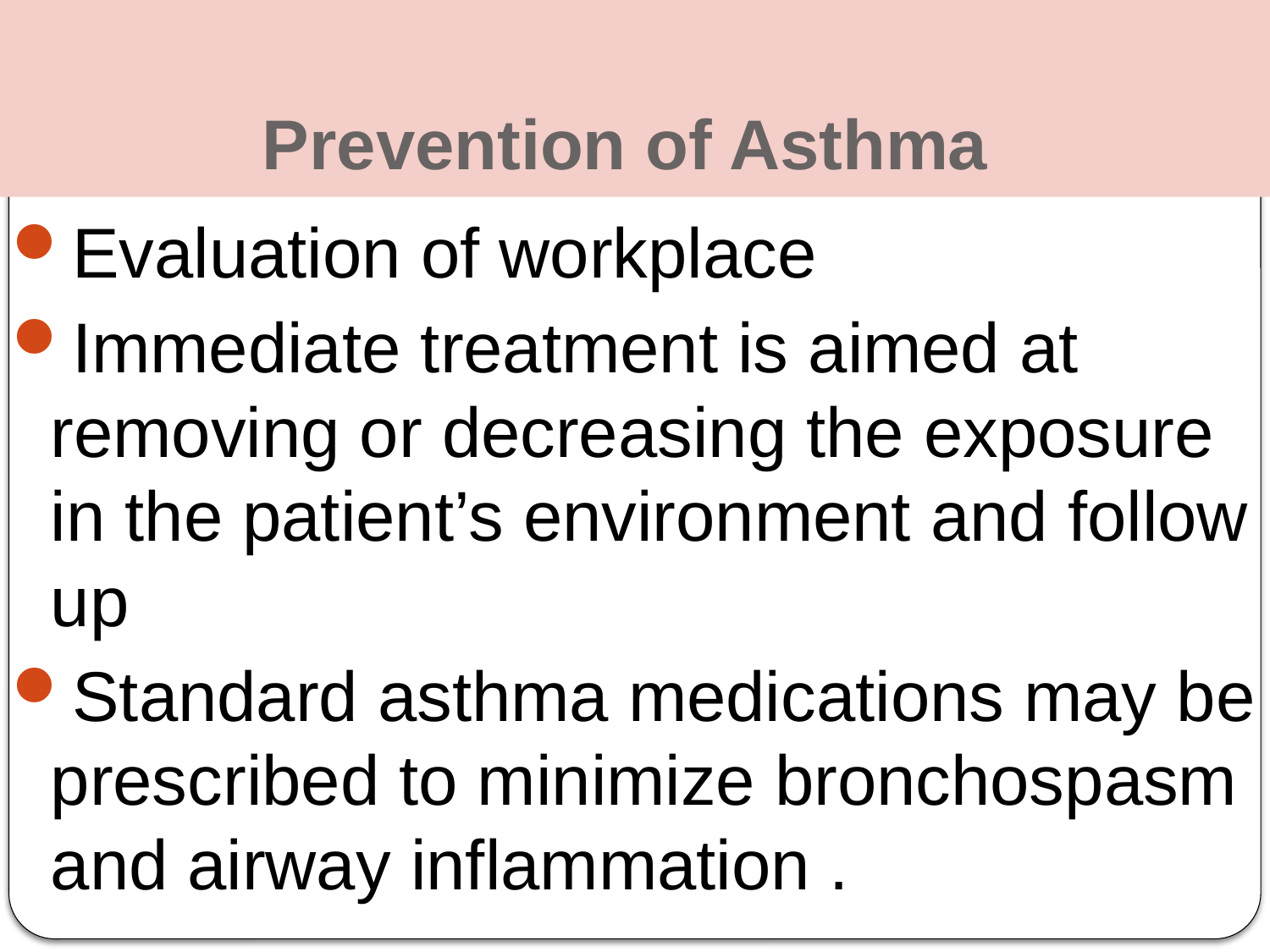

# Prevention of Asthma
Evaluation of workplace
Immediate treatment is aimed at removing or decreasing the exposure in the patient’s environment and follow up
Standard asthma medications may be prescribed to minimize bronchospasm and airway inflammation .